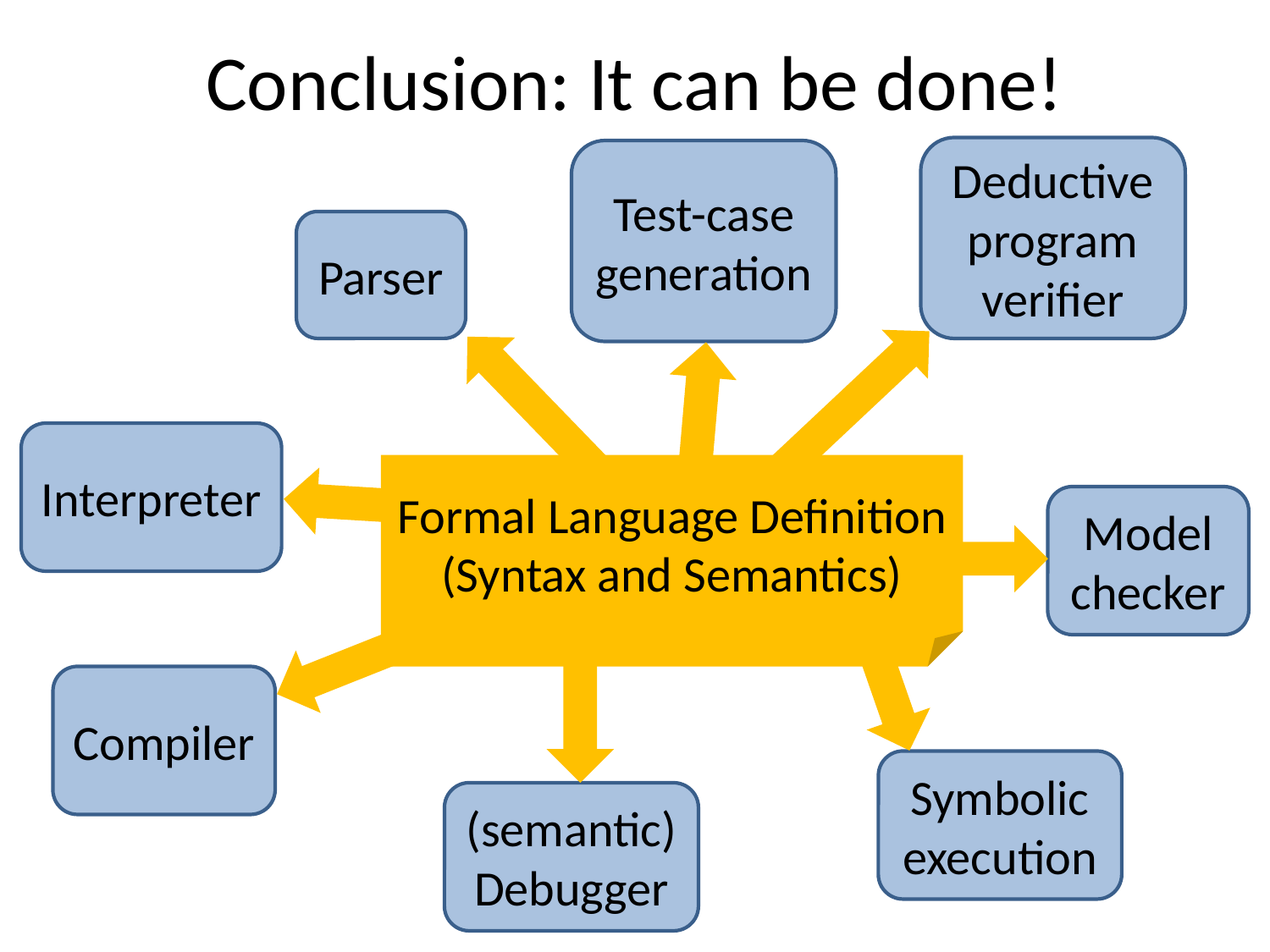

# Conclusion: It can be done!
Deductive program verifier

Test-case generation

Parser

Interpreter

Formal Language Definition
(Syntax and Semantics)
Model checker

Symbolic execution

(semantic) Debugger

Compiler